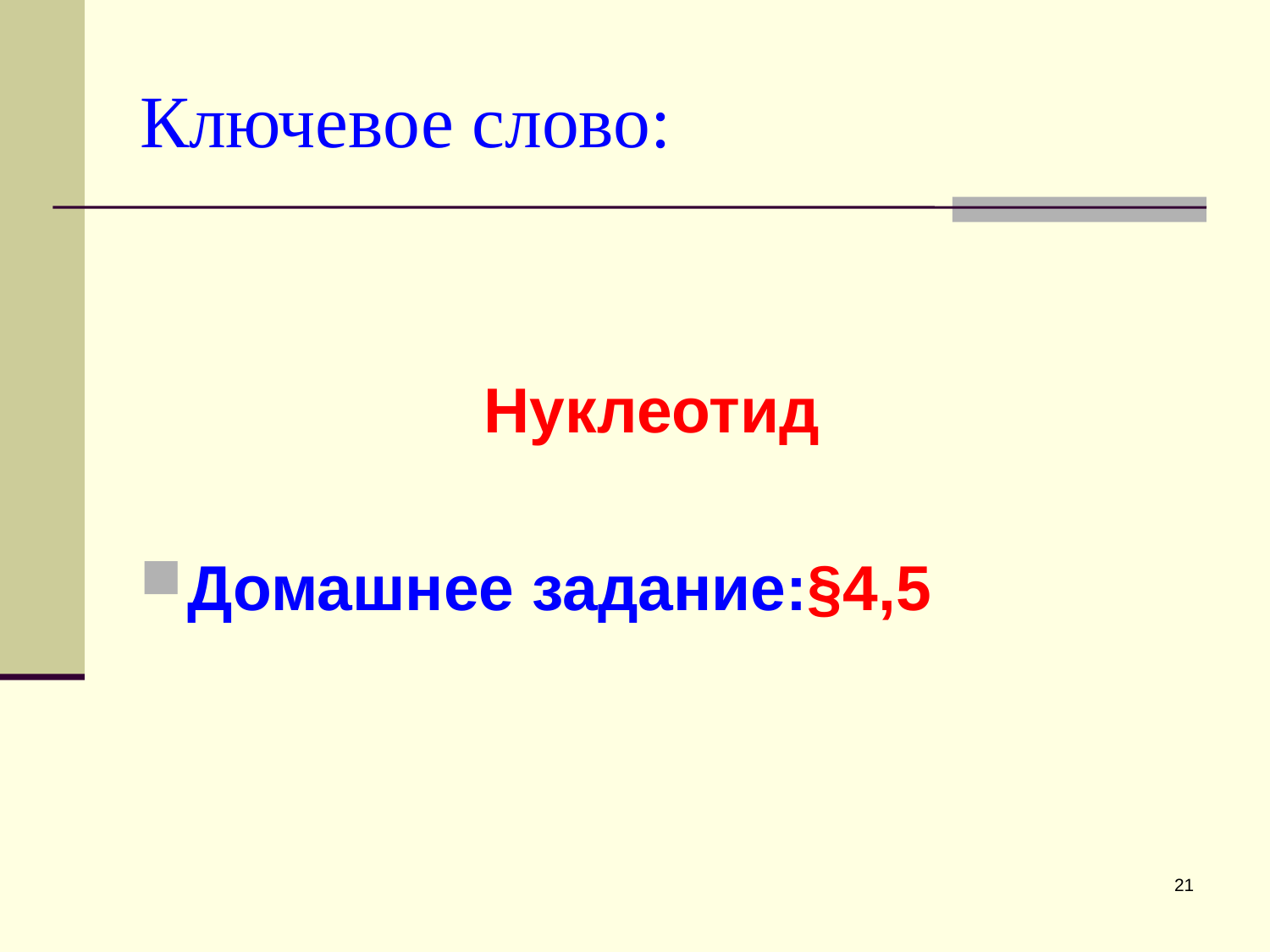

# Ключевое слово:

                         Нуклеотид

Домашнее задание:§4,5
21